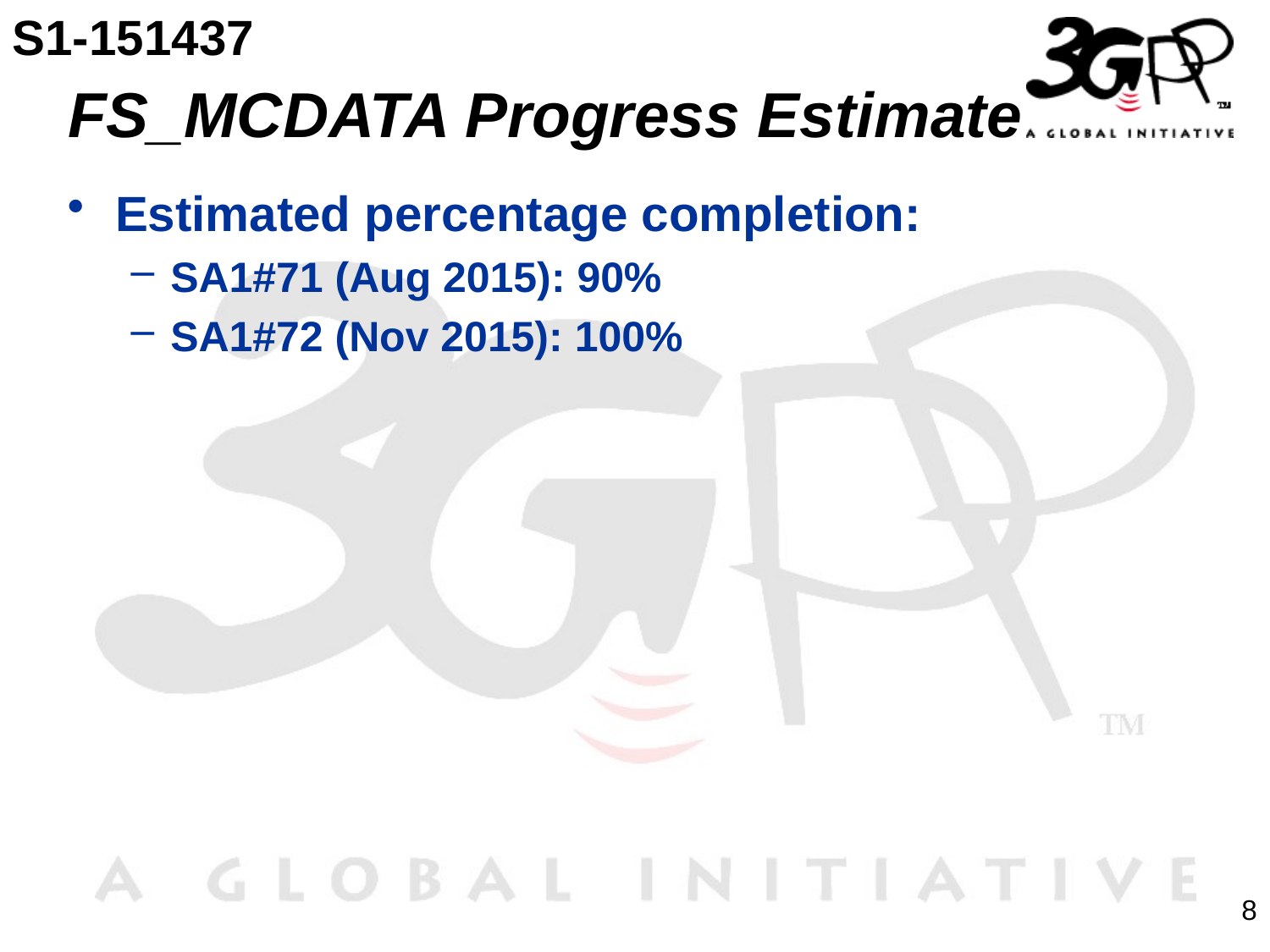

S1-151437
# FS_MCDATA Progress Estimate
Estimated percentage completion:
SA1#71 (Aug 2015): 90%
SA1#72 (Nov 2015): 100%

8